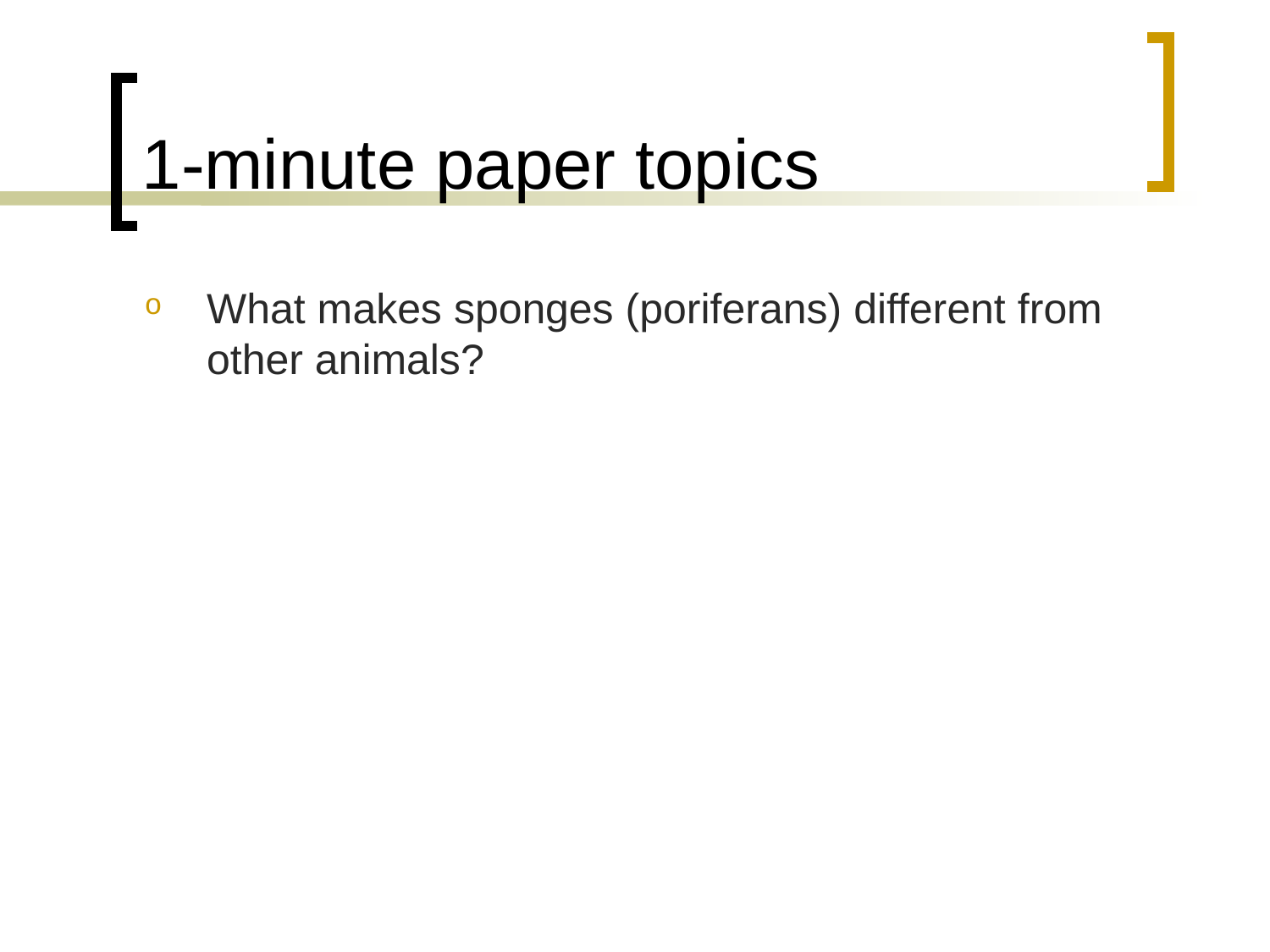

# 1-minute paper topics
What makes sponges (poriferans) different from other animals?